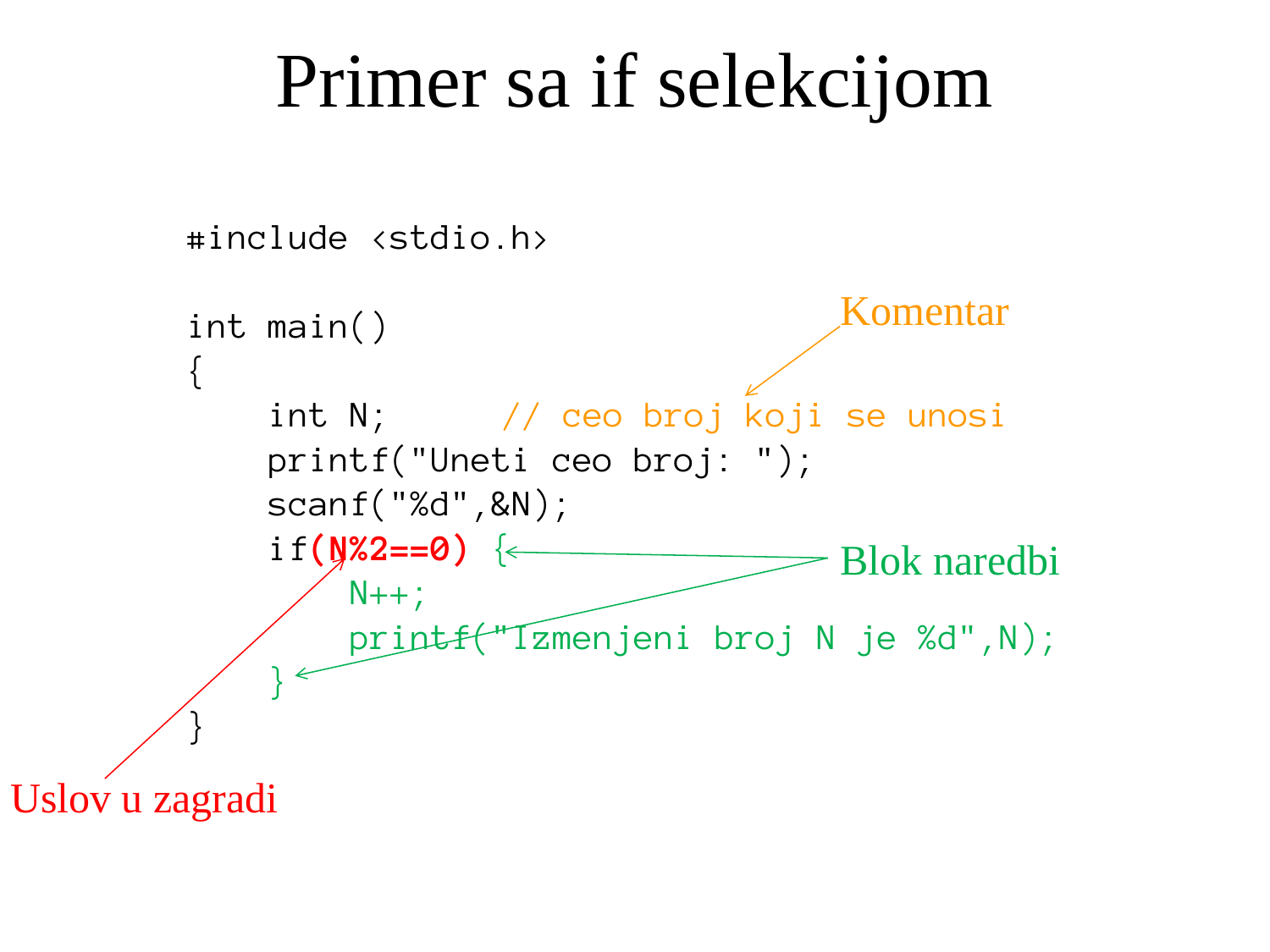

# Primer sa if selekcijom
#include <stdio.h>

int main()
{
    int N;	   // ceo broj koji se unosi
    printf("Uneti ceo broj: ");
    scanf("%d",&N);
    if(N%2==0) {
        N++;
        printf("Izmenjeni broj N je %d",N);
    }
}
Komentar
Blok naredbi
Uslov u zagradi